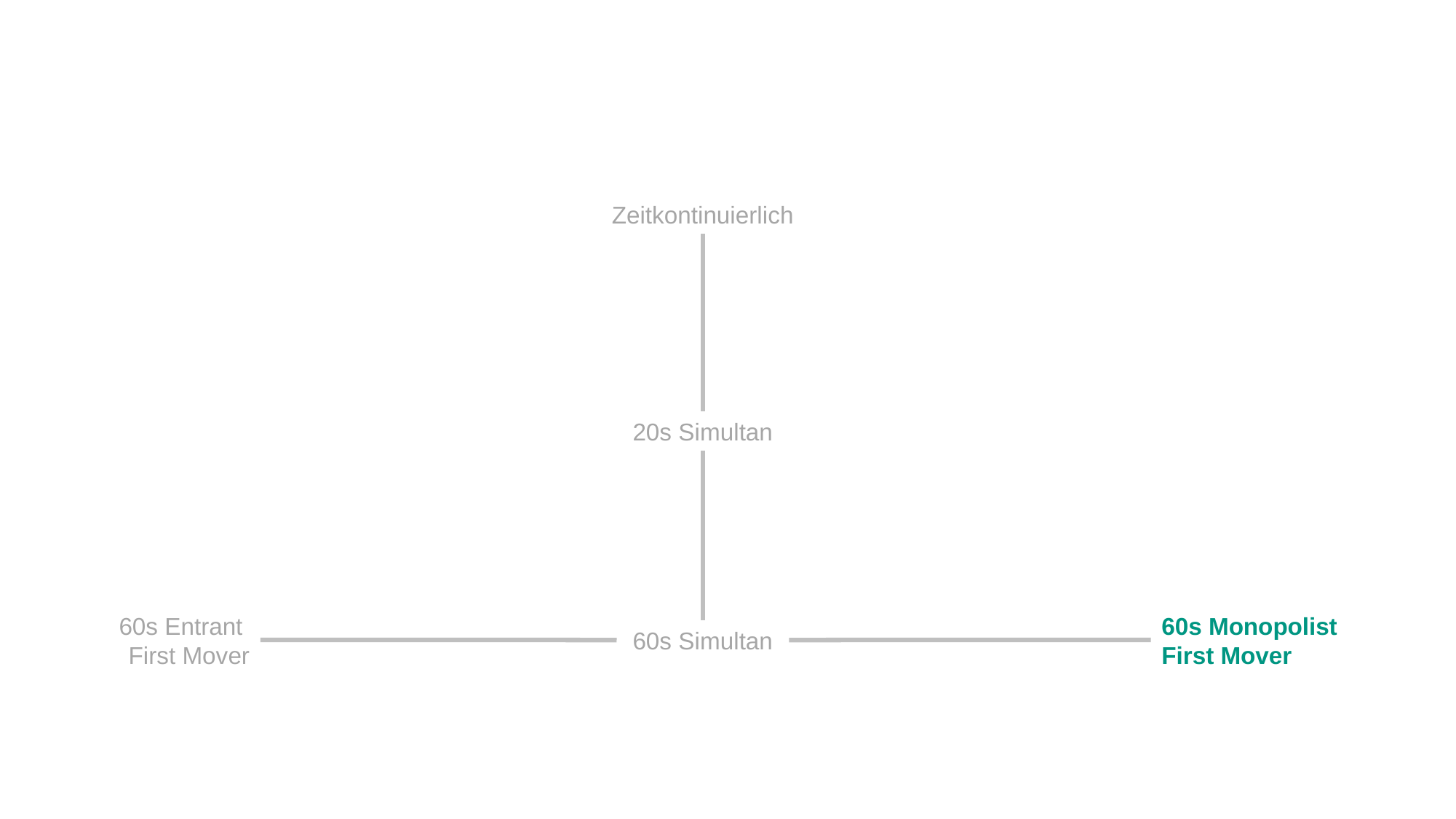

Zeitkontinuierlich
20s Simultan
60s Entrant
First Mover
60s Monopolist
First Mover
60s Simultan